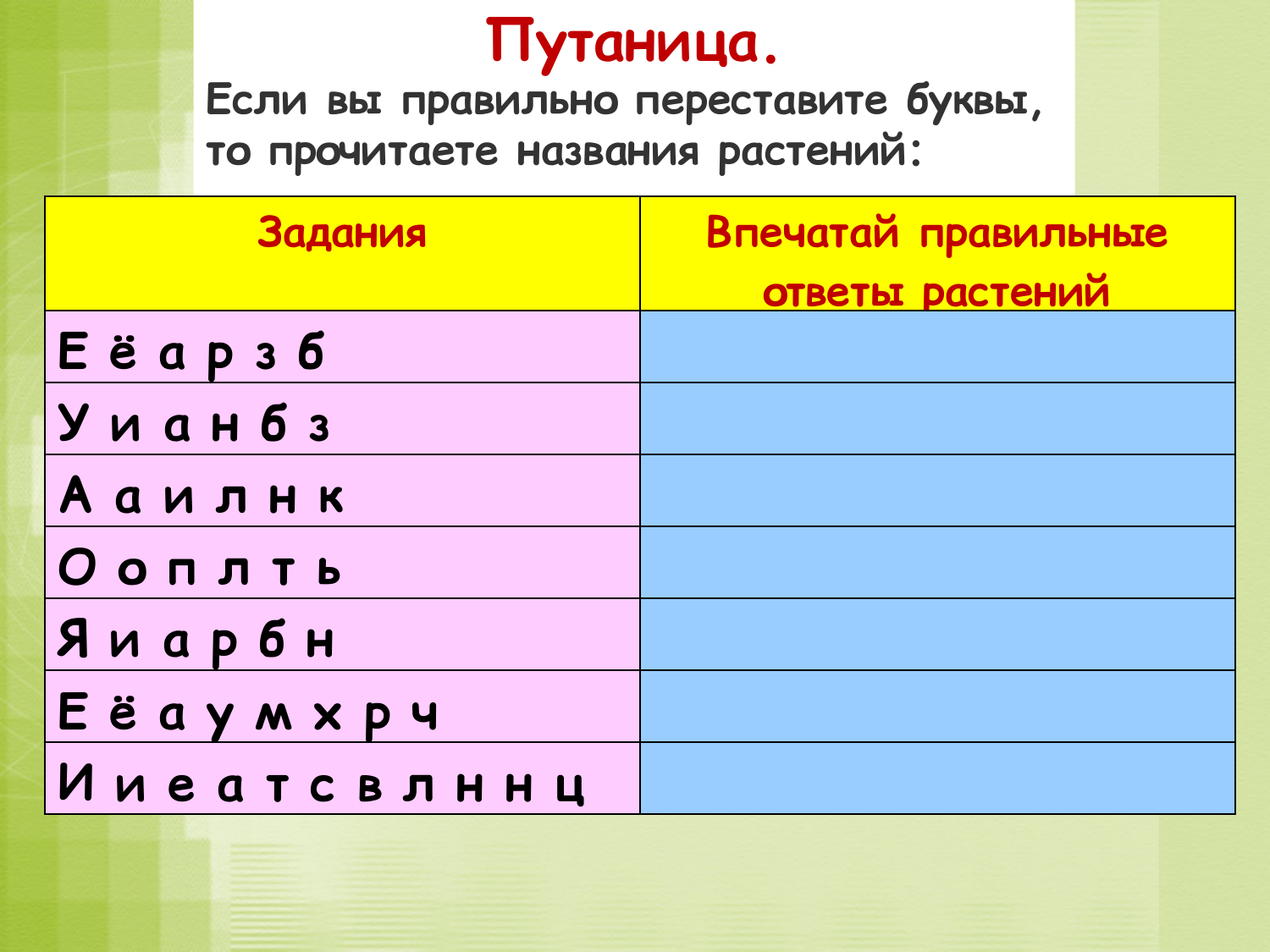

Путаница.
Если вы правильно переставите буквы, то прочитаете названия растений:
| Задания | Впечатай правильные ответы растений |
| --- | --- |
| Е ё а р з б |  |
| У и а н б з |  |
| А а и л н к |  |
| О о п л т ь |  |
| Я и а р б н |  |
| Е ё а у м х р ч |  |
| И и е а т с в л н н ц |  |